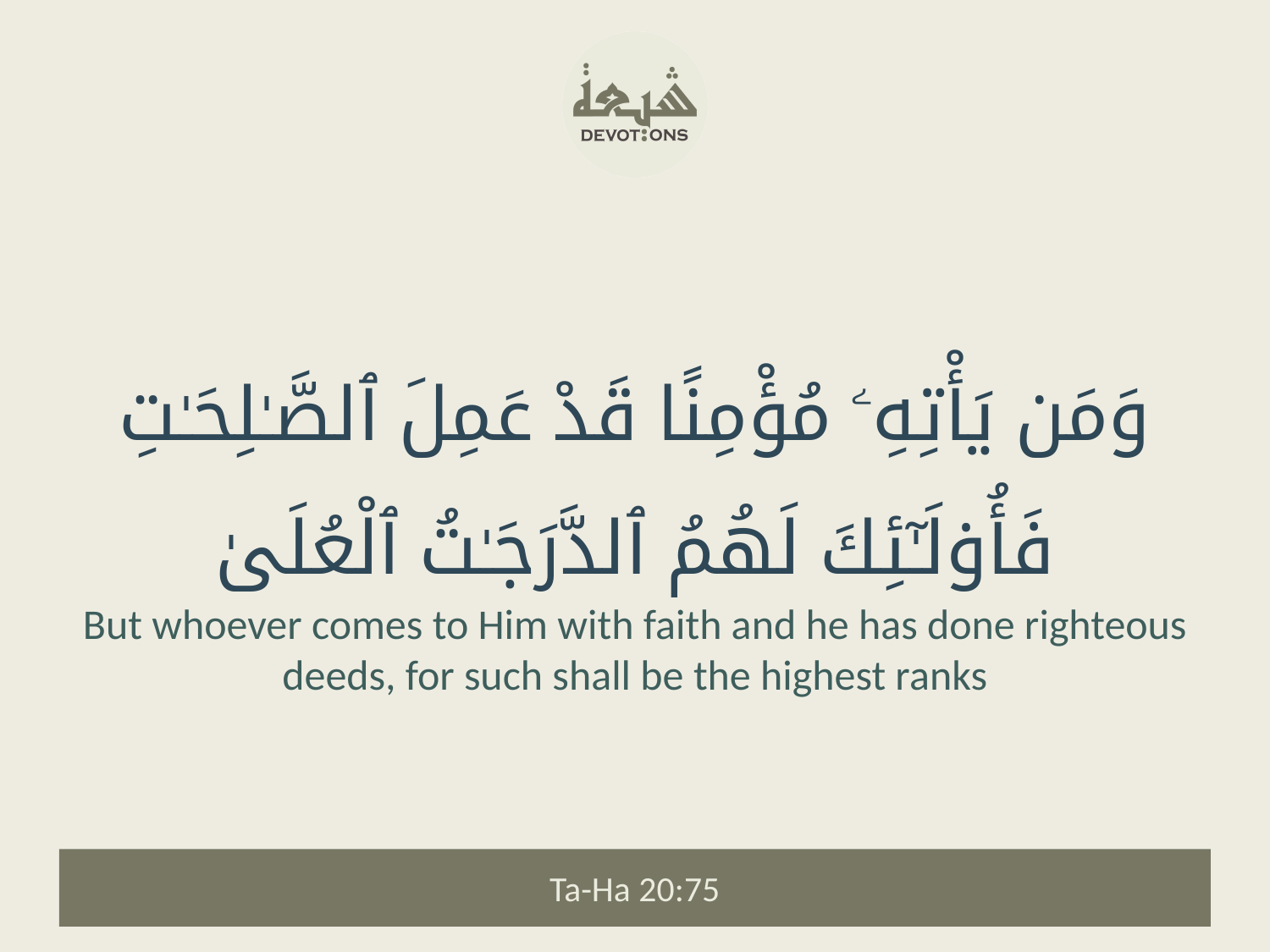

وَمَن يَأْتِهِۦ مُؤْمِنًا قَدْ عَمِلَ ٱلصَّـٰلِحَـٰتِ فَأُو۟لَـٰٓئِكَ لَهُمُ ٱلدَّرَجَـٰتُ ٱلْعُلَىٰ
But whoever comes to Him with faith and he has done righteous deeds, for such shall be the highest ranks
Ta-Ha 20:75